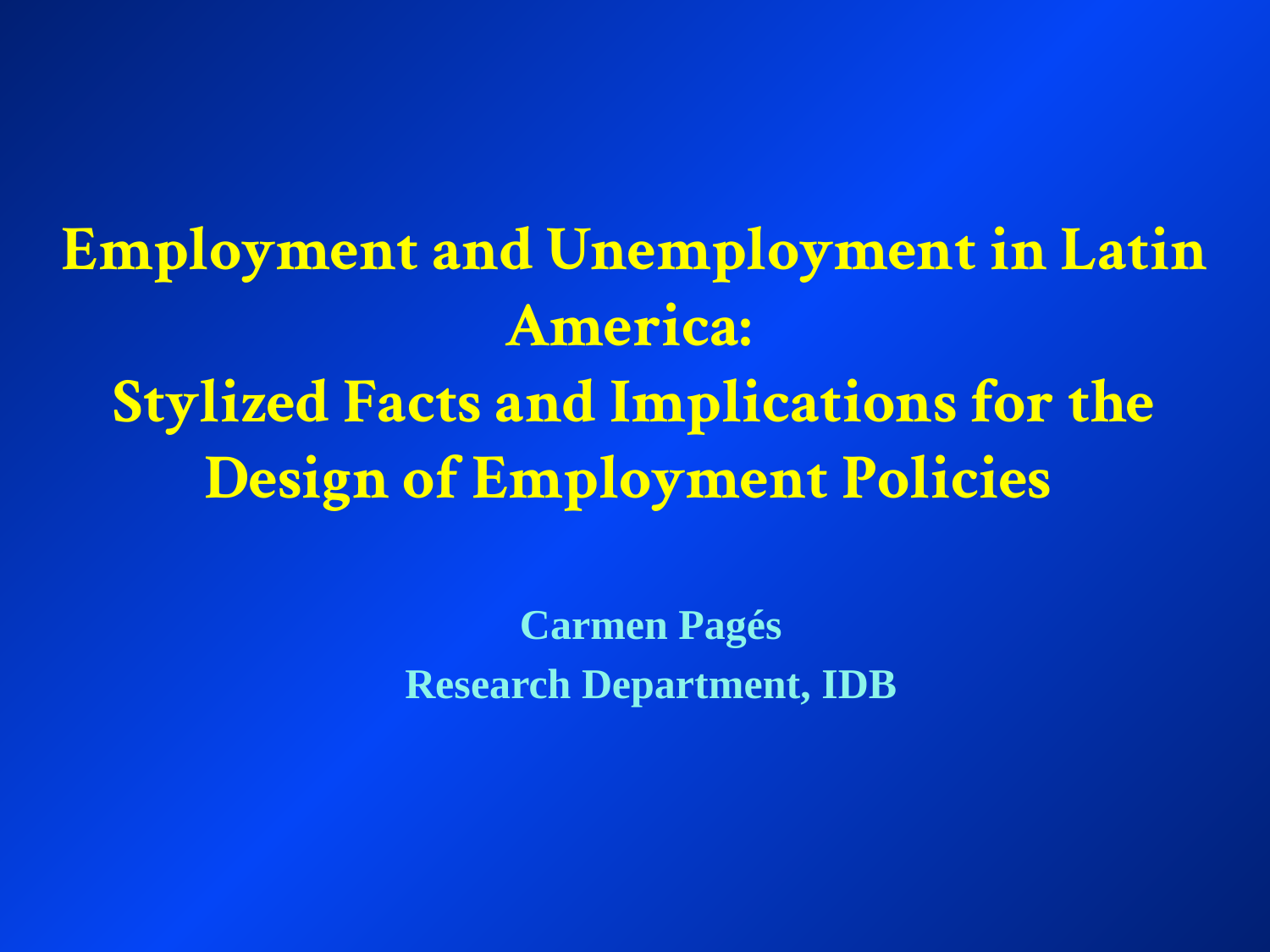

# Employment and Unemployment in Latin America: Stylized Facts and Implications for the Design of Employment Policies

Carmen Pagés
Research Department, IDB